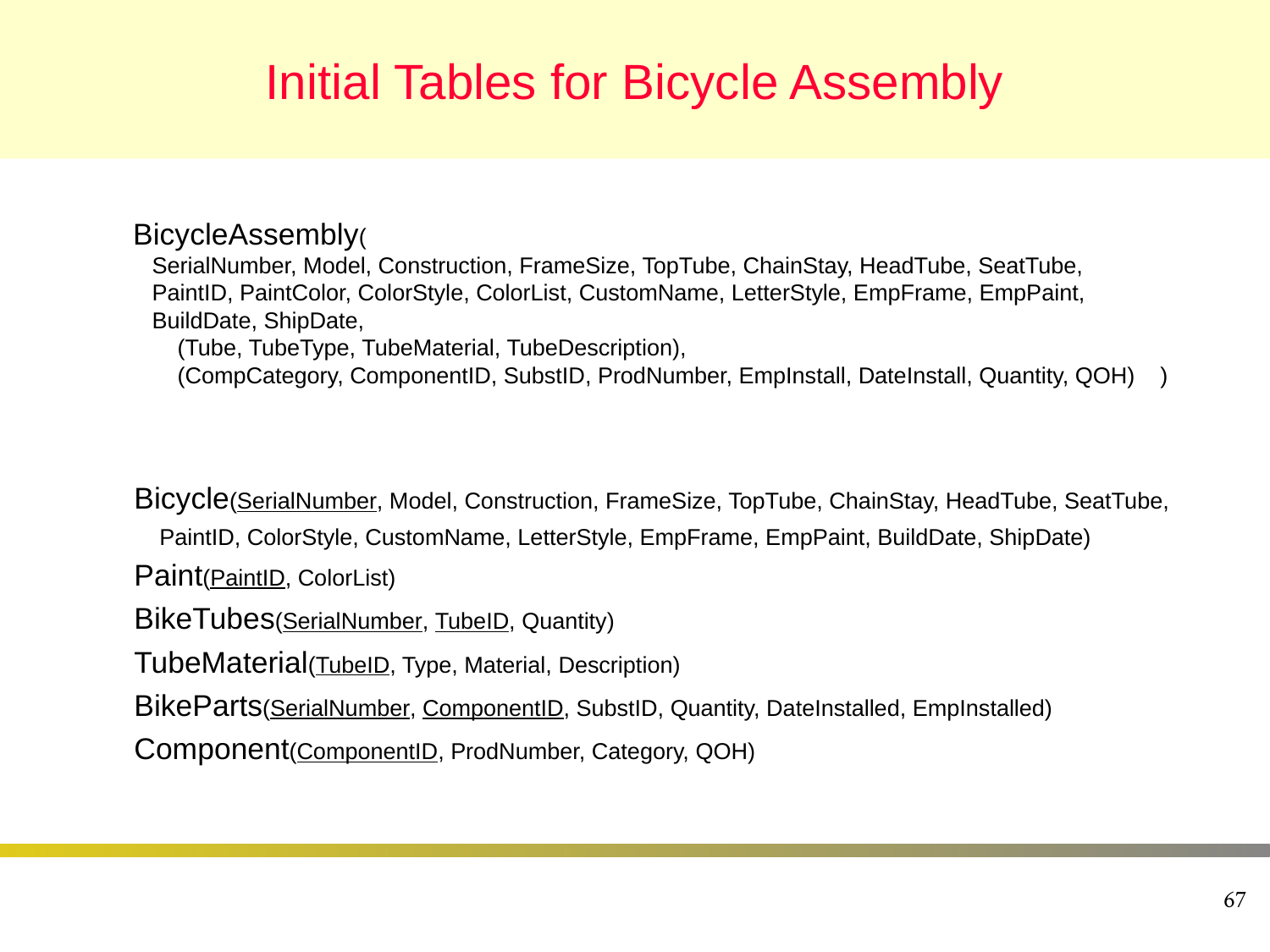

# Initial Tables for Bicycle Assembly
BicycleAssembly(
   SerialNumber, Model, Construction, FrameSize, TopTube, ChainStay, HeadTube, SeatTube,
   PaintID, PaintColor, ColorStyle, ColorList, CustomName, LetterStyle, EmpFrame, EmpPaint,
   BuildDate, ShipDate,
       (Tube, TubeType, TubeMaterial, TubeDescription),
       (CompCategory, ComponentID, SubstID, ProdNumber, EmpInstall, DateInstall, Quantity, QOH)    )
Bicycle(SerialNumber, Model, Construction, FrameSize, TopTube, ChainStay, HeadTube, SeatTube,
    PaintID, ColorStyle, CustomName, LetterStyle, EmpFrame, EmpPaint, BuildDate, ShipDate)
Paint(PaintID, ColorList)
BikeTubes(SerialNumber, TubeID, Quantity)
TubeMaterial(TubeID, Type, Material, Description)
BikeParts(SerialNumber, ComponentID, SubstID, Quantity, DateInstalled, EmpInstalled)
Component(ComponentID, ProdNumber, Category, QOH)
67